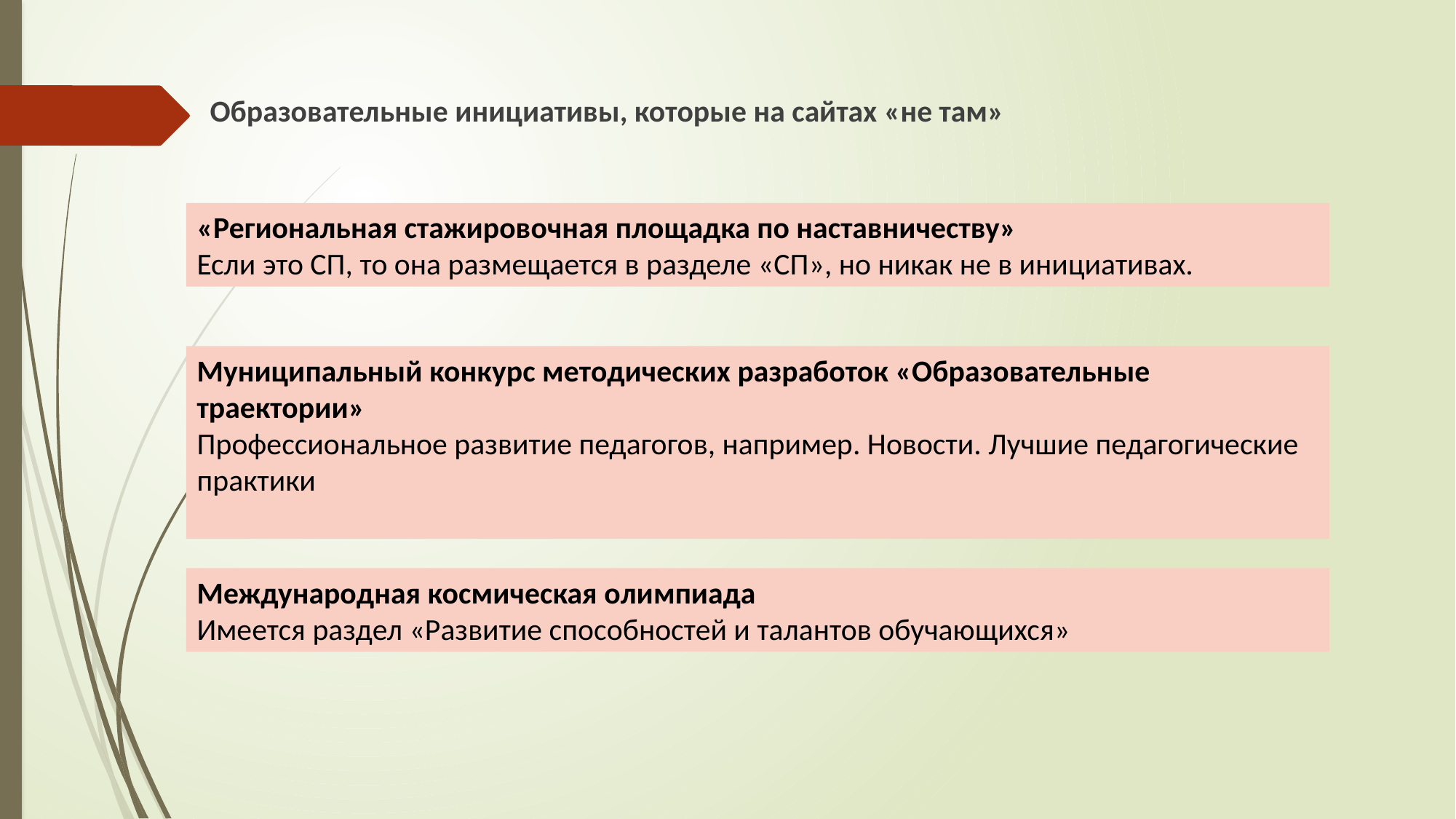

Образовательные инициативы, которые на сайтах «не там»
«Региональная стажировочная площадка по наставничеству»
Если это СП, то она размещается в разделе «СП», но никак не в инициативах.
Муниципальный конкурс методических разработок «Образовательные траектории»
Профессиональное развитие педагогов, например. Новости. Лучшие педагогические практики

Международная космическая олимпиада
Имеется раздел «Развитие способностей и талантов обучающихся»